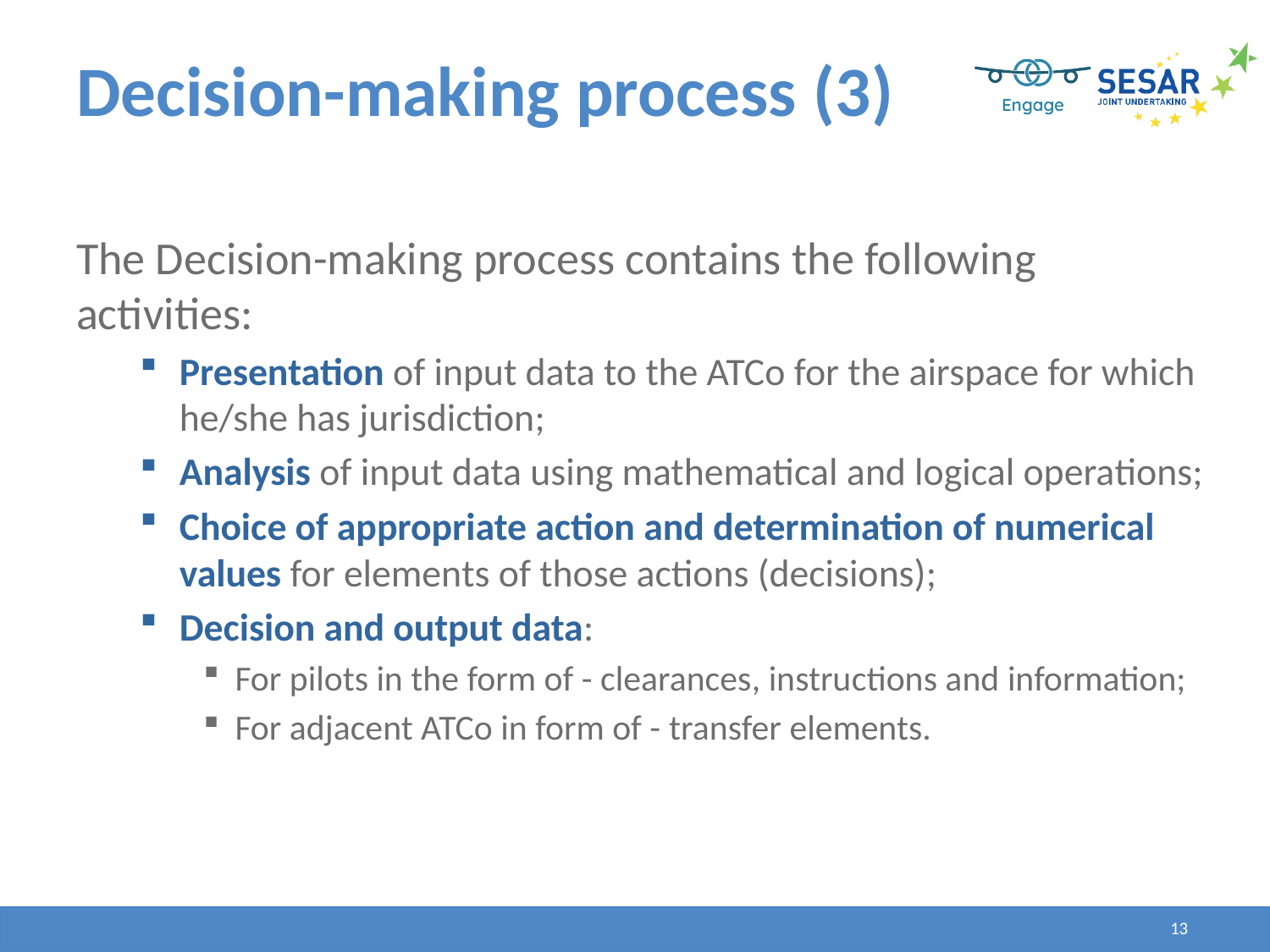

# Decision-making process (3)
The Decision-making process contains the following activities:
Presentation of input data to the ATCo for the airspace for which he/she has jurisdiction;
Analysis of input data using mathematical and logical operations;
Choice of appropriate action and determination of numerical values for elements of those actions (decisions);
Decision and output data:
For pilots in the form of - clearances, instructions and information;
For adjacent ATCo in form of - transfer elements.
13